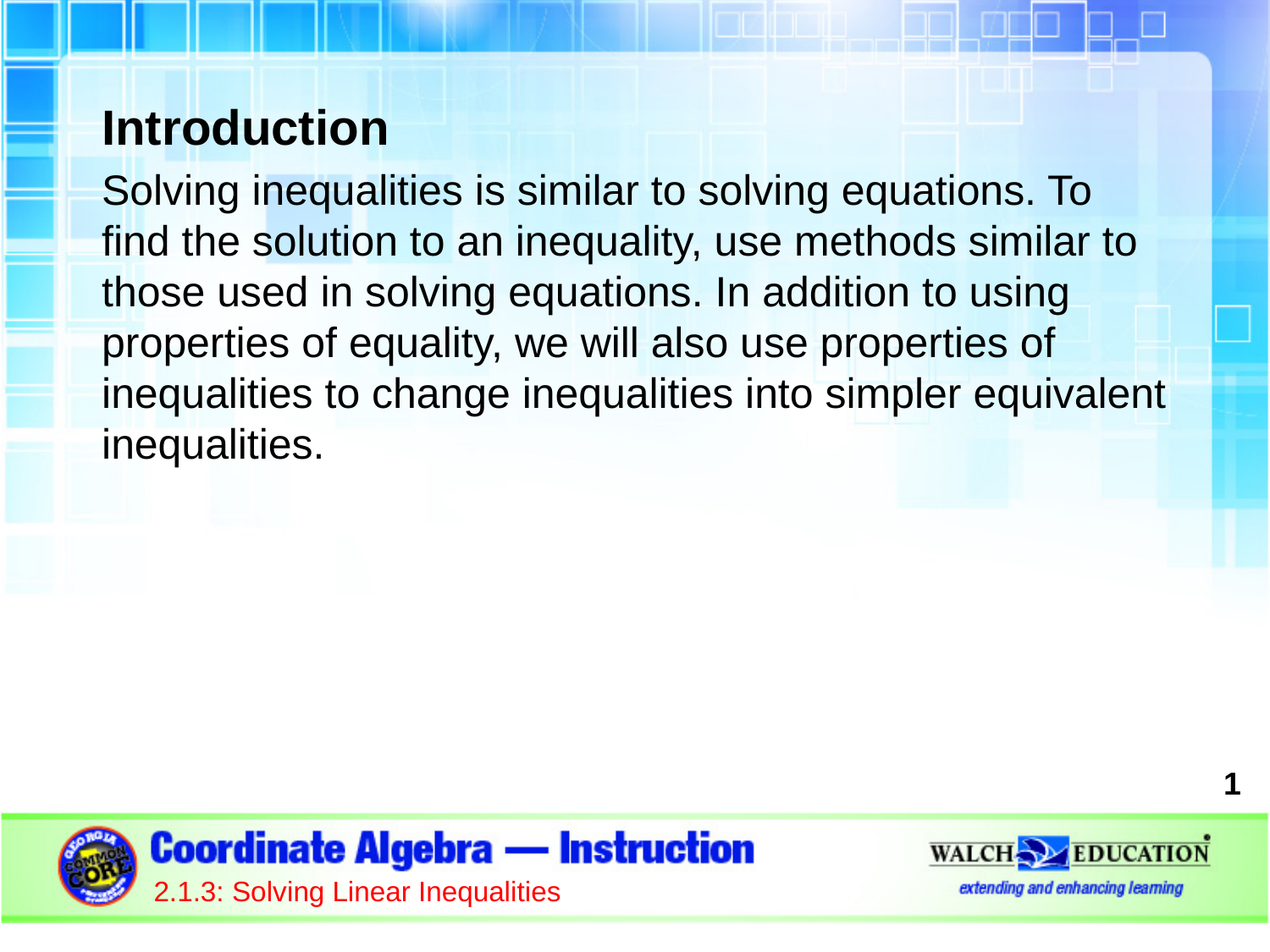

Introduction
Solving inequalities is similar to solving equations. To find the solution to an inequality, use methods similar to those used in solving equations. In addition to using properties of equality, we will also use properties of inequalities to change inequalities into simpler equivalent inequalities.
1
2.1.3: Solving Linear Inequalities